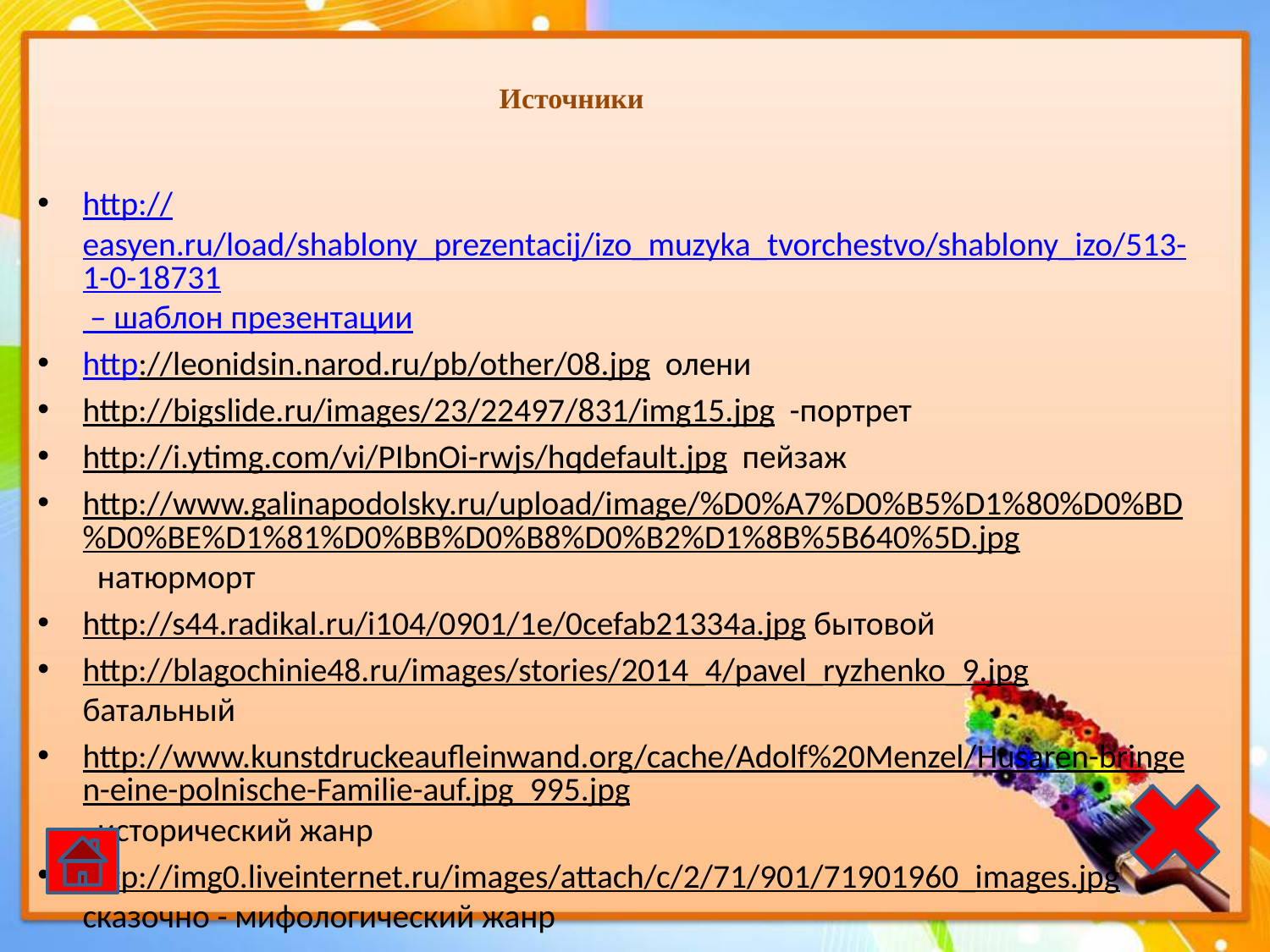

Источники
http://easyen.ru/load/shablony_prezentacij/izo_muzyka_tvorchestvo/shablony_izo/513-1-0-18731 – шаблон презентации
http://leonidsin.narod.ru/pb/other/08.jpg  олени
http://bigslide.ru/images/23/22497/831/img15.jpg  -портрет
http://i.ytimg.com/vi/PIbnOi-rwjs/hqdefault.jpg  пейзаж
http://www.galinapodolsky.ru/upload/image/%D0%A7%D0%B5%D1%80%D0%BD%D0%BE%D1%81%D0%BB%D0%B8%D0%B2%D1%8B%5B640%5D.jpg  натюрморт
http://s44.radikal.ru/i104/0901/1e/0cefab21334a.jpg бытовой
http://blagochinie48.ru/images/stories/2014_4/pavel_ryzhenko_9.jpg   батальный
http://www.kunstdruckeaufleinwand.org/cache/Adolf%20Menzel/Husaren-bringen-eine-polnische-Familie-auf.jpg_995.jpg  исторический жанр
http://img0.liveinternet.ru/images/attach/c/2/71/901/71901960_images.jpg  сказочно - мифологический жанр